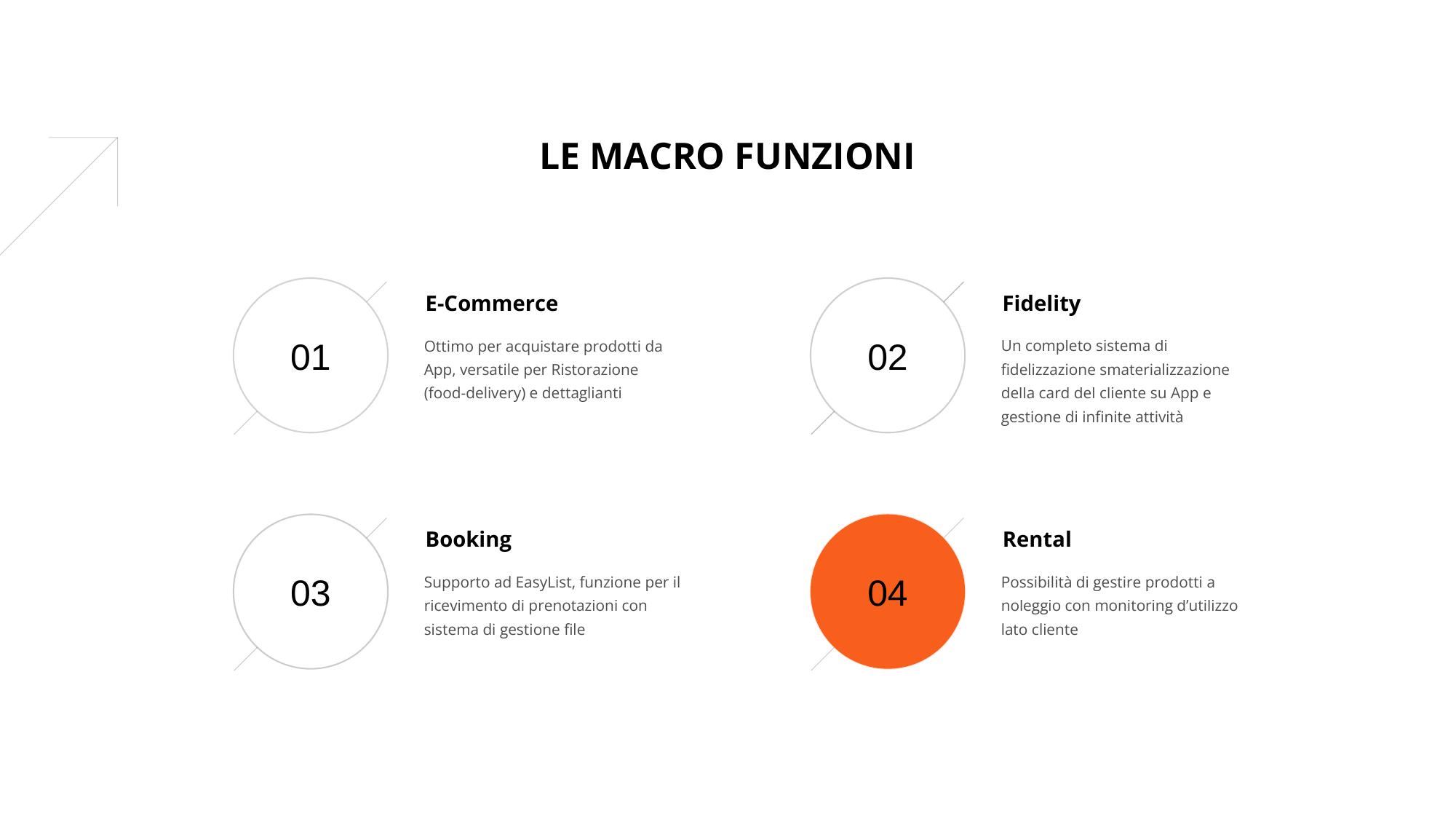

# LE MACRO FUNZIONI
01
02
E-Commerce
Fidelity
Ottimo per acquistare prodotti da App, versatile per Ristorazione (food-delivery) e dettaglianti
Un completo sistema di fidelizzazione smaterializzazione della card del cliente su App e gestione di infinite attività
03
04
Booking
Rental
Supporto ad EasyList, funzione per il ricevimento di prenotazioni con sistema di gestione file
Possibilità di gestire prodotti a noleggio con monitoring d’utilizzo lato cliente
16